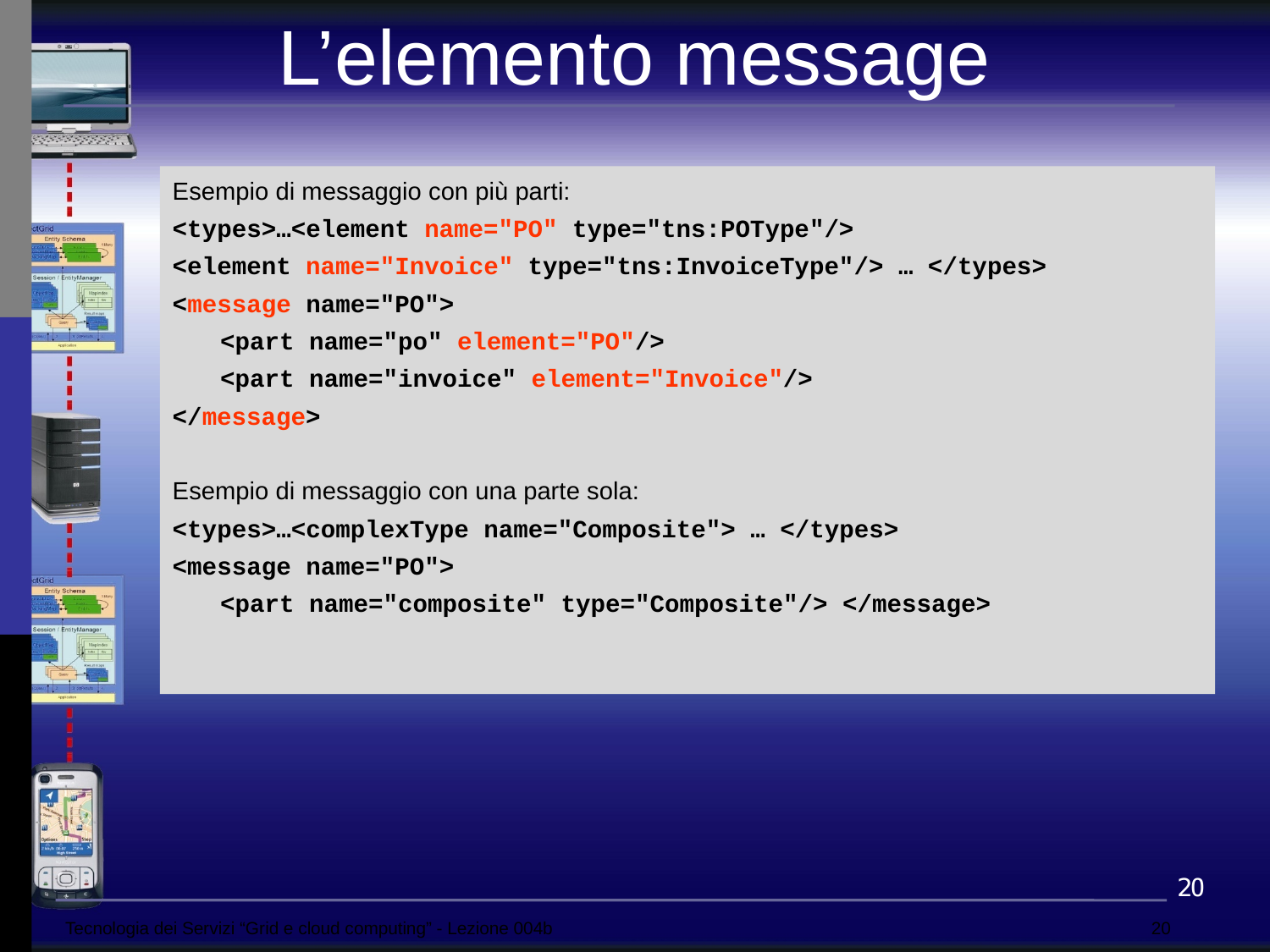

L’elemento message
Esempio di messaggio con più parti:
<types>…<element name="PO" type="tns:POType"/>
<element name="Invoice" type="tns:InvoiceType"/> … </types>
<message name="PO">
	<part name="po" element="PO"/>
	<part name="invoice" element="Invoice"/>
</message>

Esempio di messaggio con una parte sola:
<types>…<complexType name="Composite"> … </types>
<message name="PO">
	<part name="composite" type="Composite"/> </message>